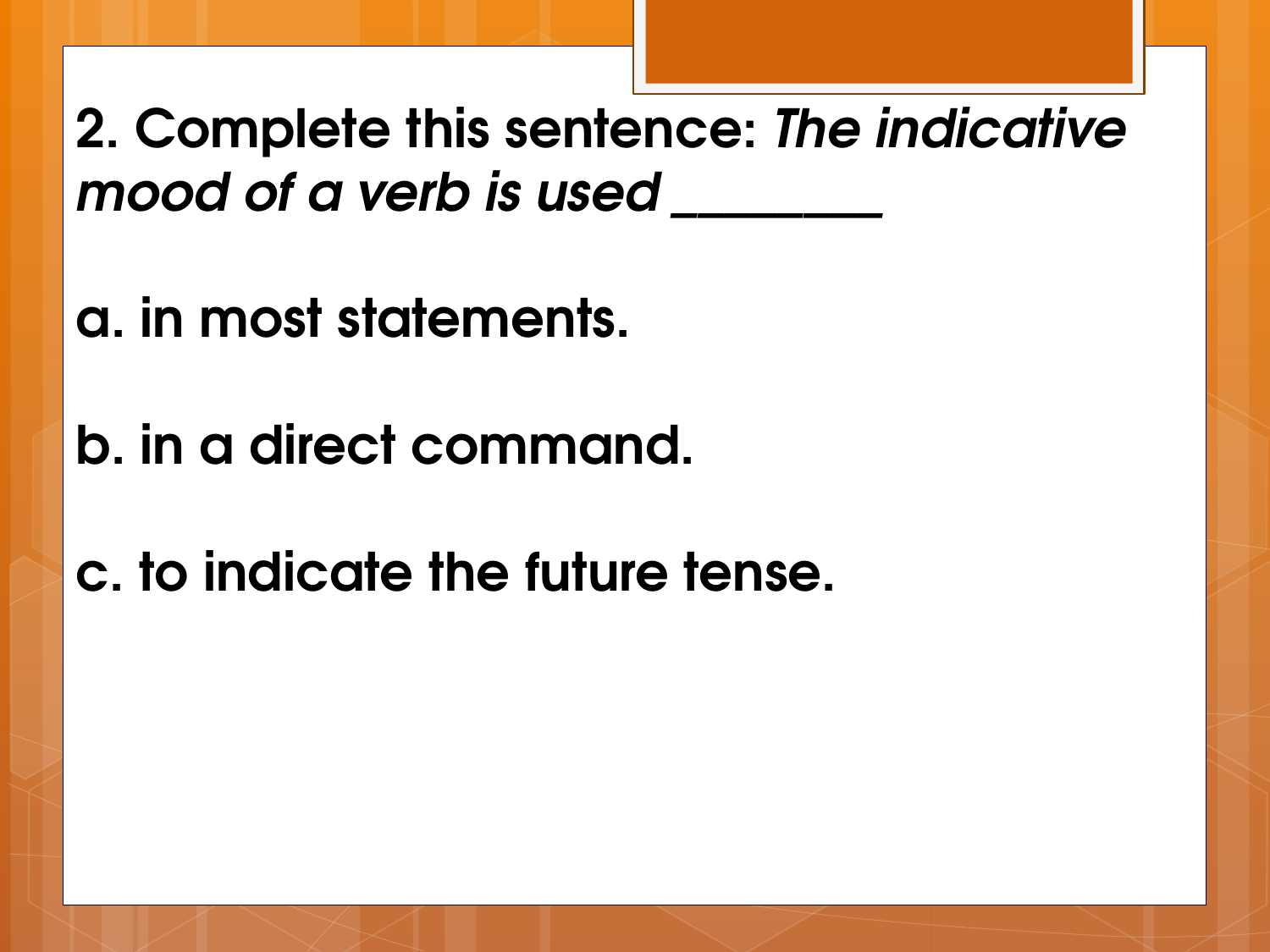

2. Complete this sentence: The indicative mood of a verb is used ________

a. in most statements.
b. in a direct command.
c. to indicate the future tense.